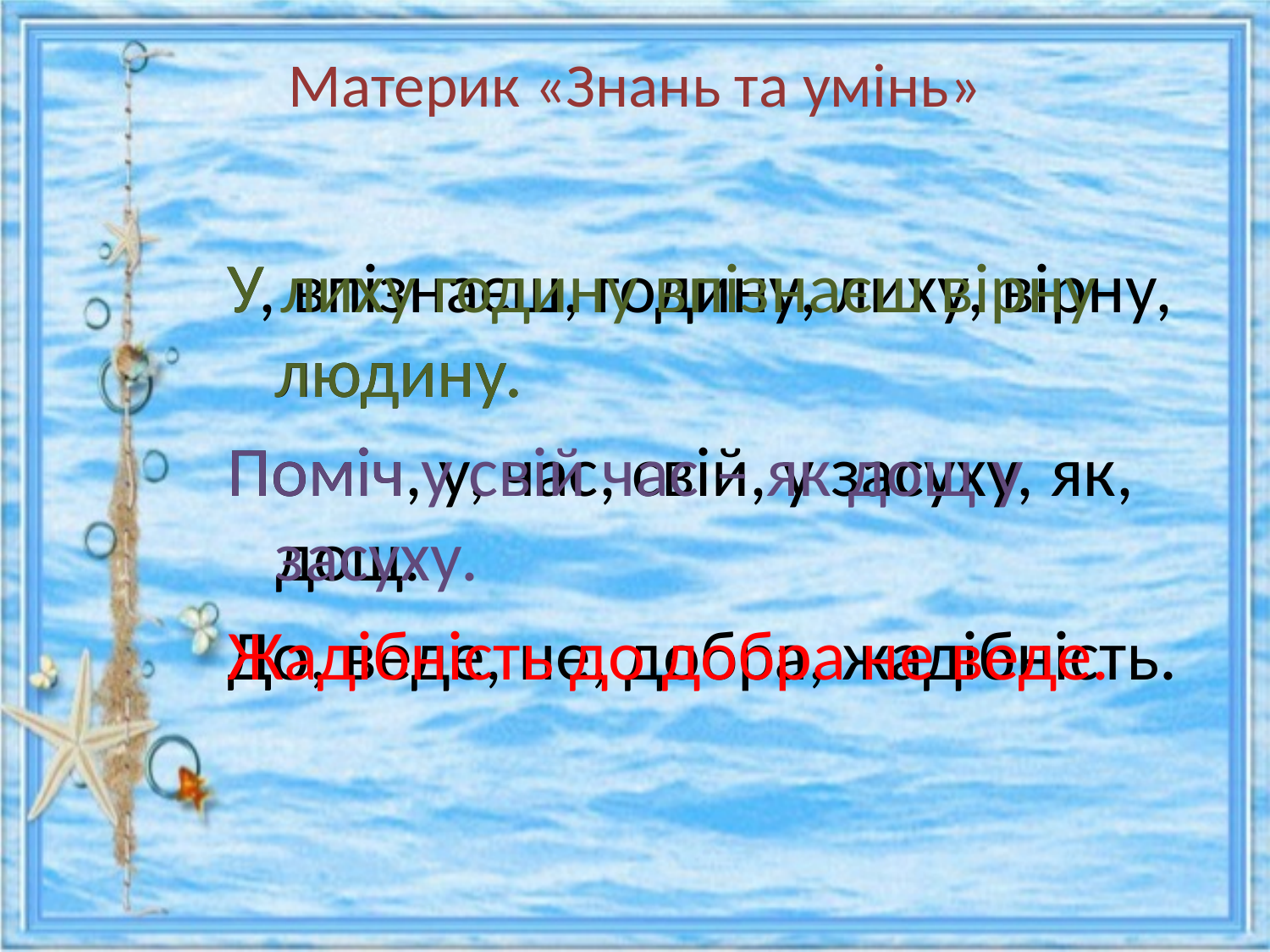

# Материк «Знань та умінь»
У, впізнаєш, годину, лиху, вірну, людину.
Поміч, у, час, свій, у засуху, як, дощ.
До, веде, не, добра, жадібність.
У лиху годину впізнаєш вірну людину.
Поміч у свій час – як дощ у засуху.
Жадібність до добра не веде.